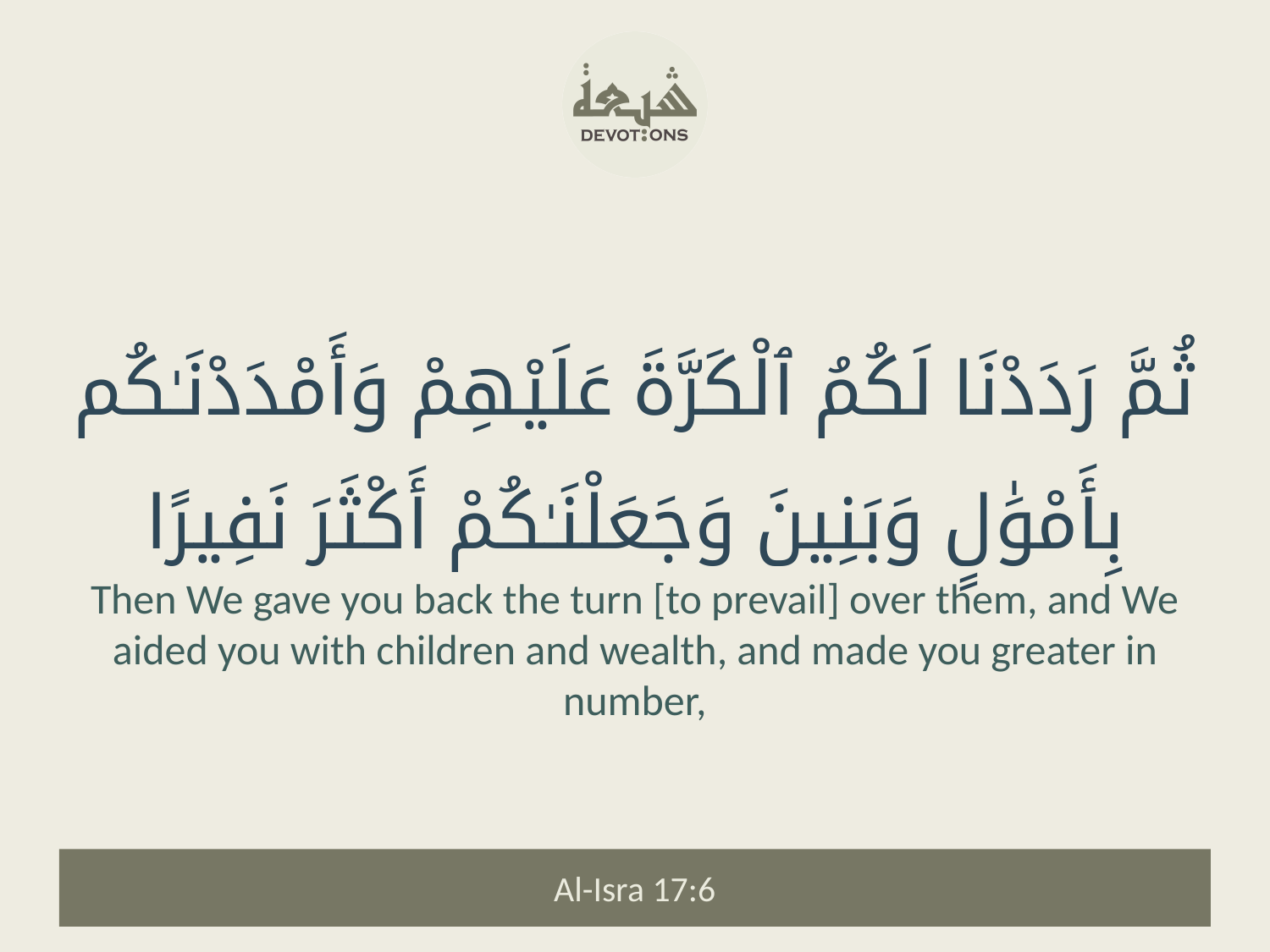

ثُمَّ رَدَدْنَا لَكُمُ ٱلْكَرَّةَ عَلَيْهِمْ وَأَمْدَدْنَـٰكُم بِأَمْوَٰلٍ وَبَنِينَ وَجَعَلْنَـٰكُمْ أَكْثَرَ نَفِيرًا
Then We gave you back the turn [to prevail] over them, and We aided you with children and wealth, and made you greater in number,
Al-Isra 17:6